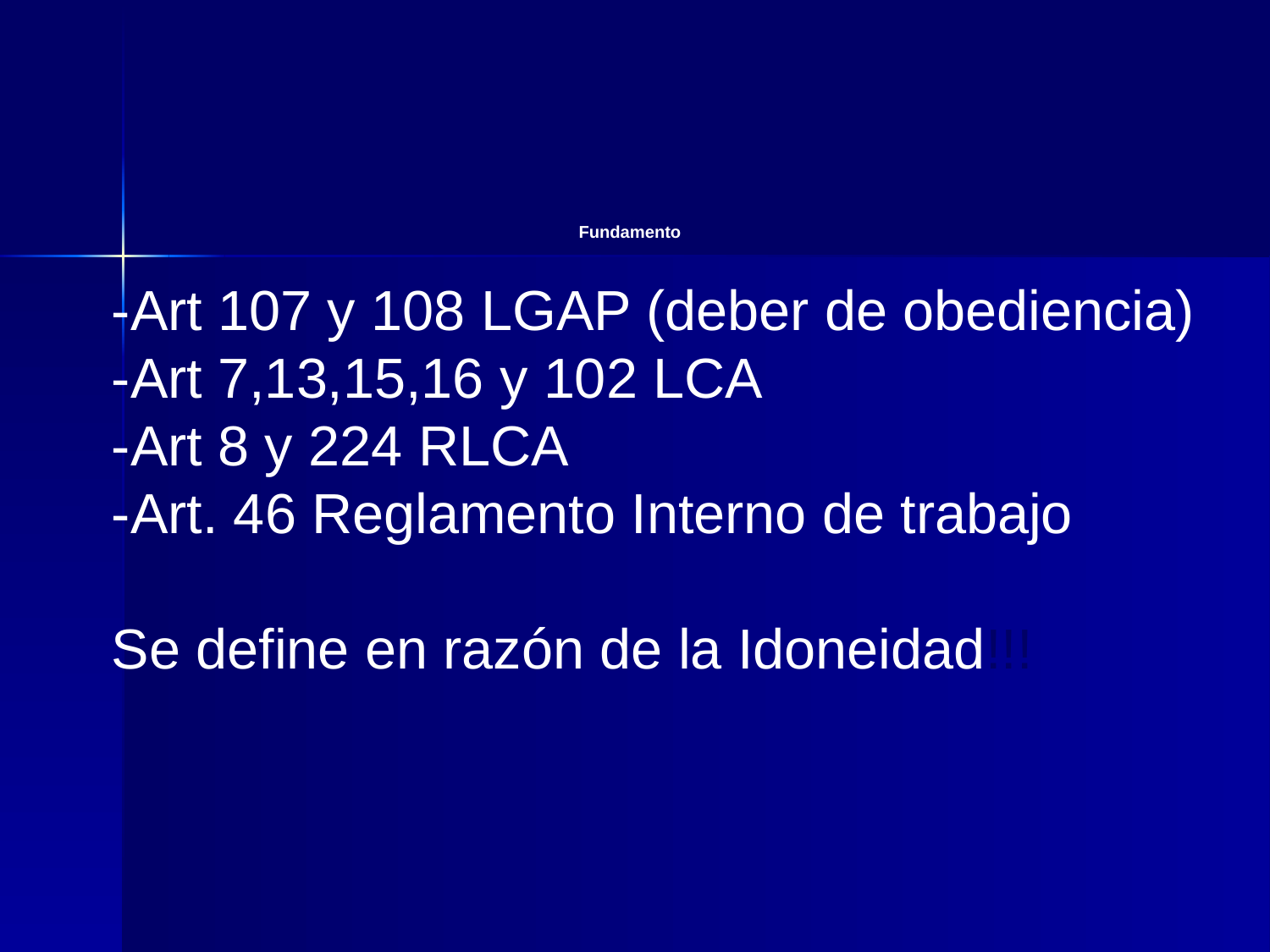

# Fundamento
-Art 107 y 108 LGAP (deber de obediencia)
-Art 7,13,15,16 y 102 LCA
-Art 8 y 224 RLCA
-Art. 46 Reglamento Interno de trabajo

Se define en razón de la Idoneidad!!!